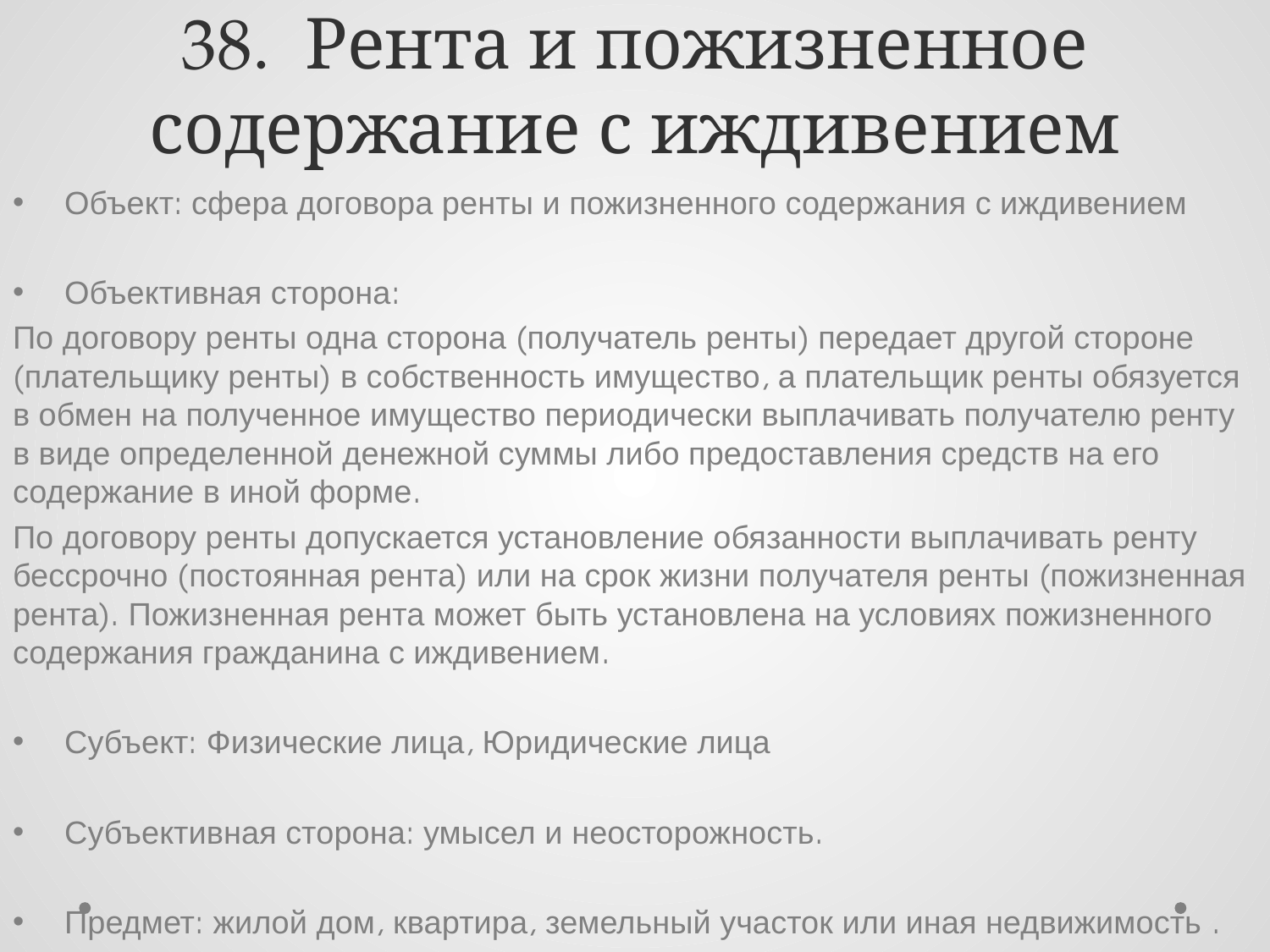

# 38.  Рента и пожизненное содержание с иждивением
Объект: сфера договора ренты и пожизненного содержания с иждивением

Объективная сторона:
По договору ренты одна сторона (получатель ренты) передает другой стороне (плательщику ренты) в собственность имущество, а плательщик ренты обязуется в обмен на полученное имущество периодически выплачивать получателю ренту в виде определенной денежной суммы либо предоставления средств на его содержание в иной форме.
По договору ренты допускается установление обязанности выплачивать ренту бессрочно (постоянная рента) или на срок жизни получателя ренты (пожизненная рента). Пожизненная рента может быть установлена на условиях пожизненного содержания гражданина с иждивением.

Субъект: Физические лица, Юридические лица

Субъективная сторона: умысел и неосторожность.

Предмет: жилой дом, квартира, земельный участок или иная недвижимость .